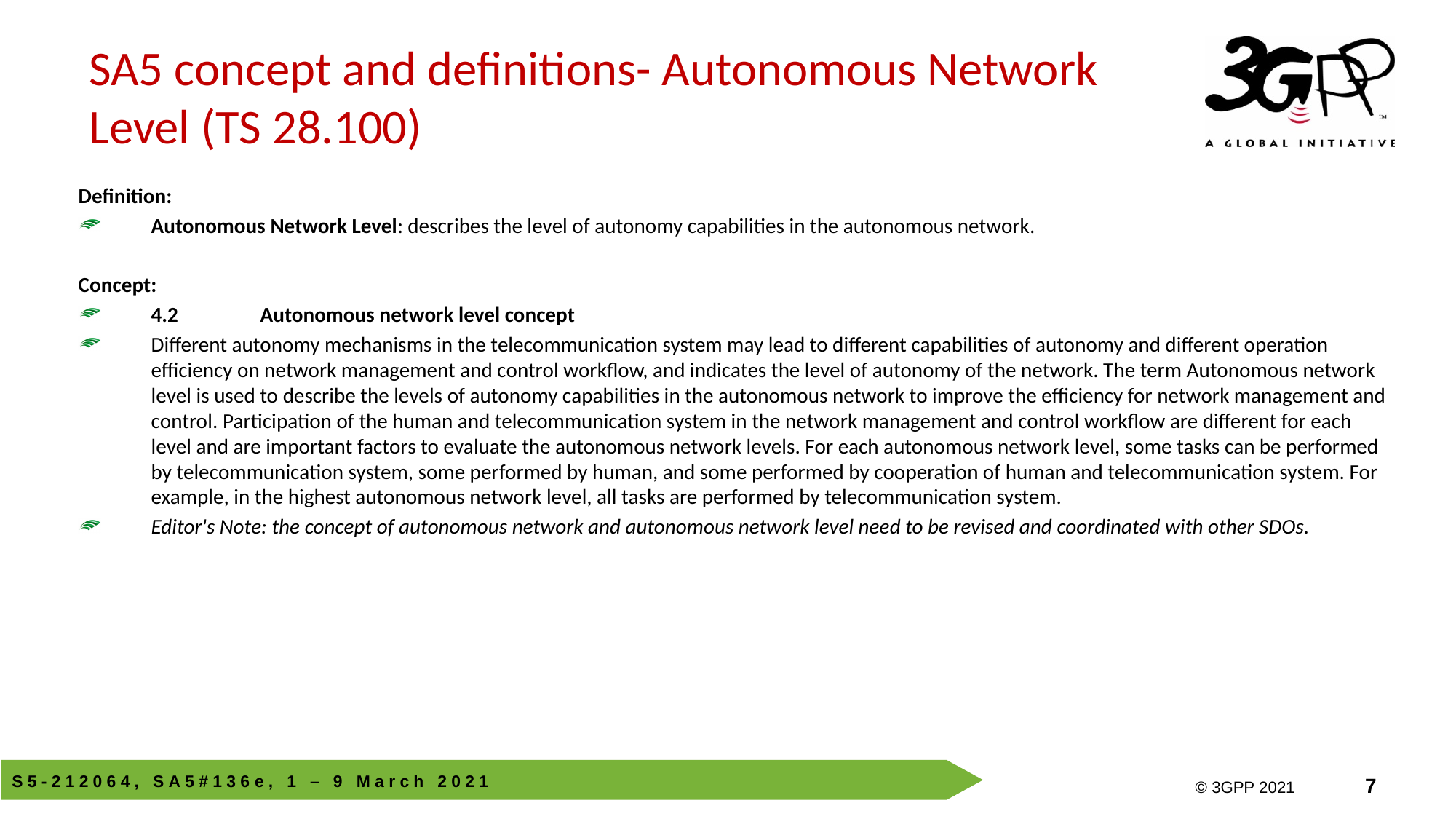

# SA5 concept and definitions- Autonomous Network Level (TS 28.100)
Definition:
Autonomous Network Level: describes the level of autonomy capabilities in the autonomous network.

Concept:
4.2	Autonomous network level concept
Different autonomy mechanisms in the telecommunication system may lead to different capabilities of autonomy and different operation efficiency on network management and control workflow, and indicates the level of autonomy of the network. The term Autonomous network level is used to describe the levels of autonomy capabilities in the autonomous network to improve the efficiency for network management and control. Participation of the human and telecommunication system in the network management and control workflow are different for each level and are important factors to evaluate the autonomous network levels. For each autonomous network level, some tasks can be performed by telecommunication system, some performed by human, and some performed by cooperation of human and telecommunication system. For example, in the highest autonomous network level, all tasks are performed by telecommunication system.
Editor's Note: the concept of autonomous network and autonomous network level need to be revised and coordinated with other SDOs.